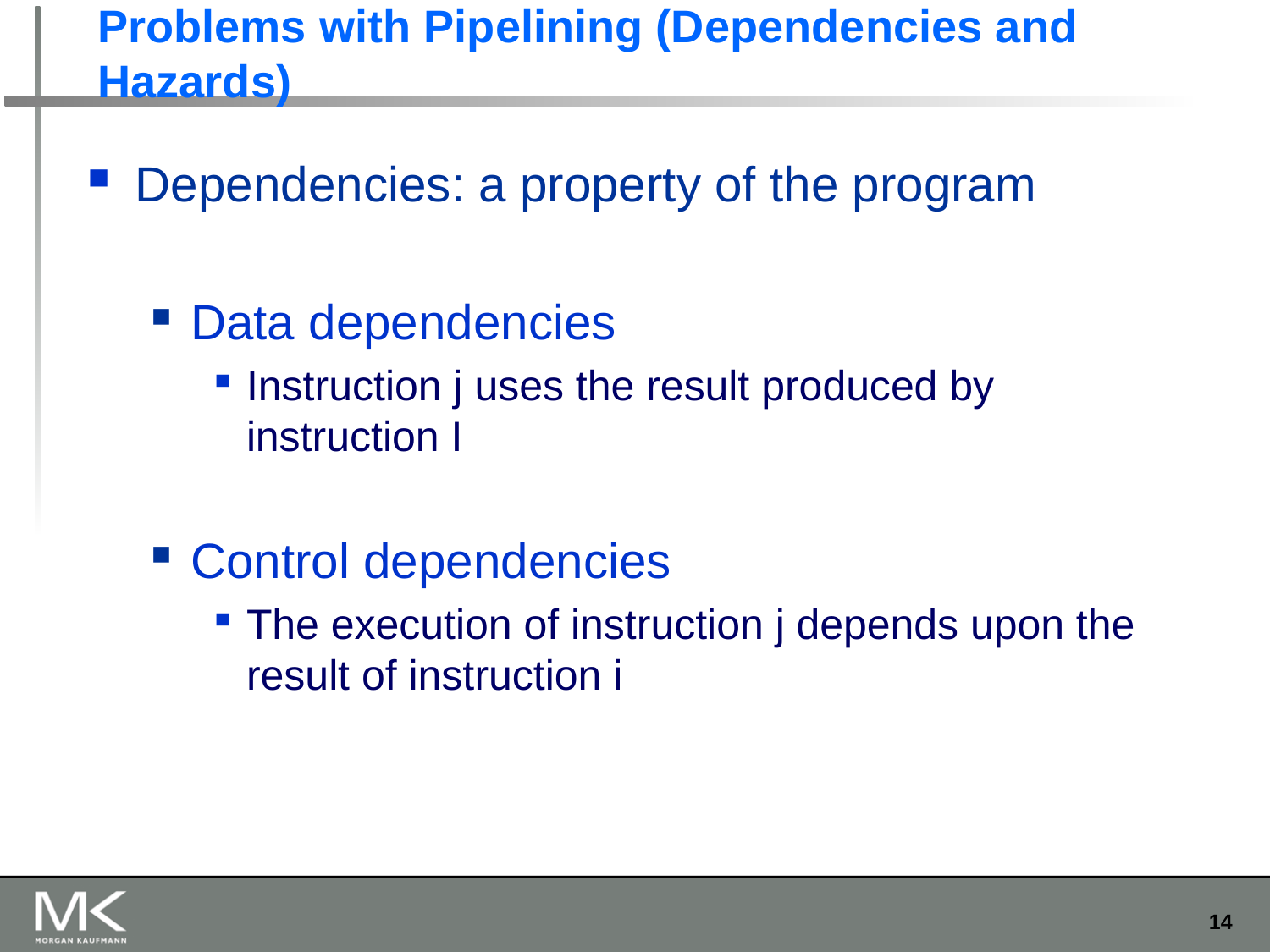

# Problems with Pipelining (Dependencies and Hazards)
Dependencies: a property of the program

Data dependencies
Instruction j uses the result produced by instruction I

Control dependencies
The execution of instruction j depends upon the result of instruction i